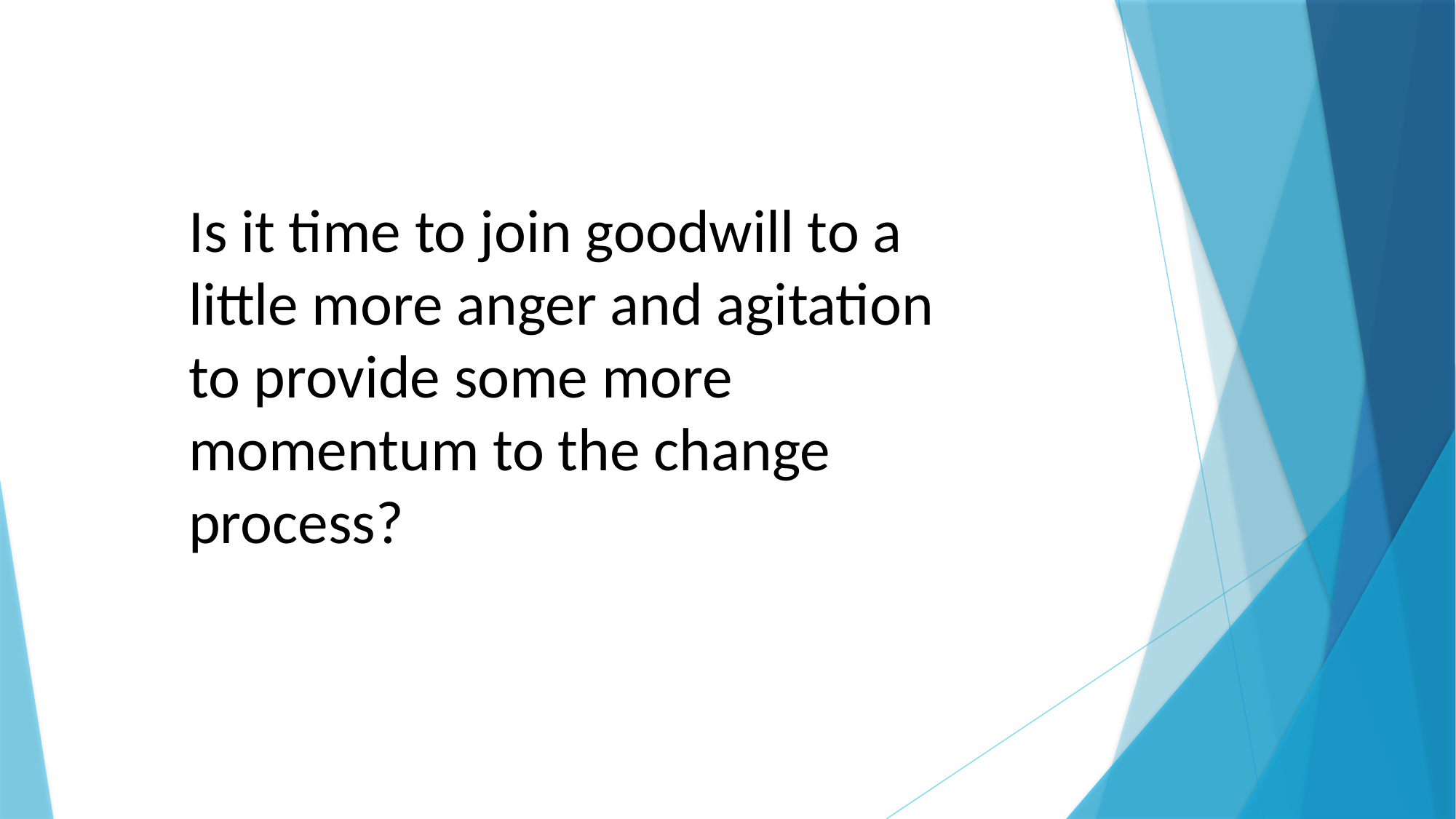

Is it time to join goodwill to a little more anger and agitation to provide some more momentum to the change process?